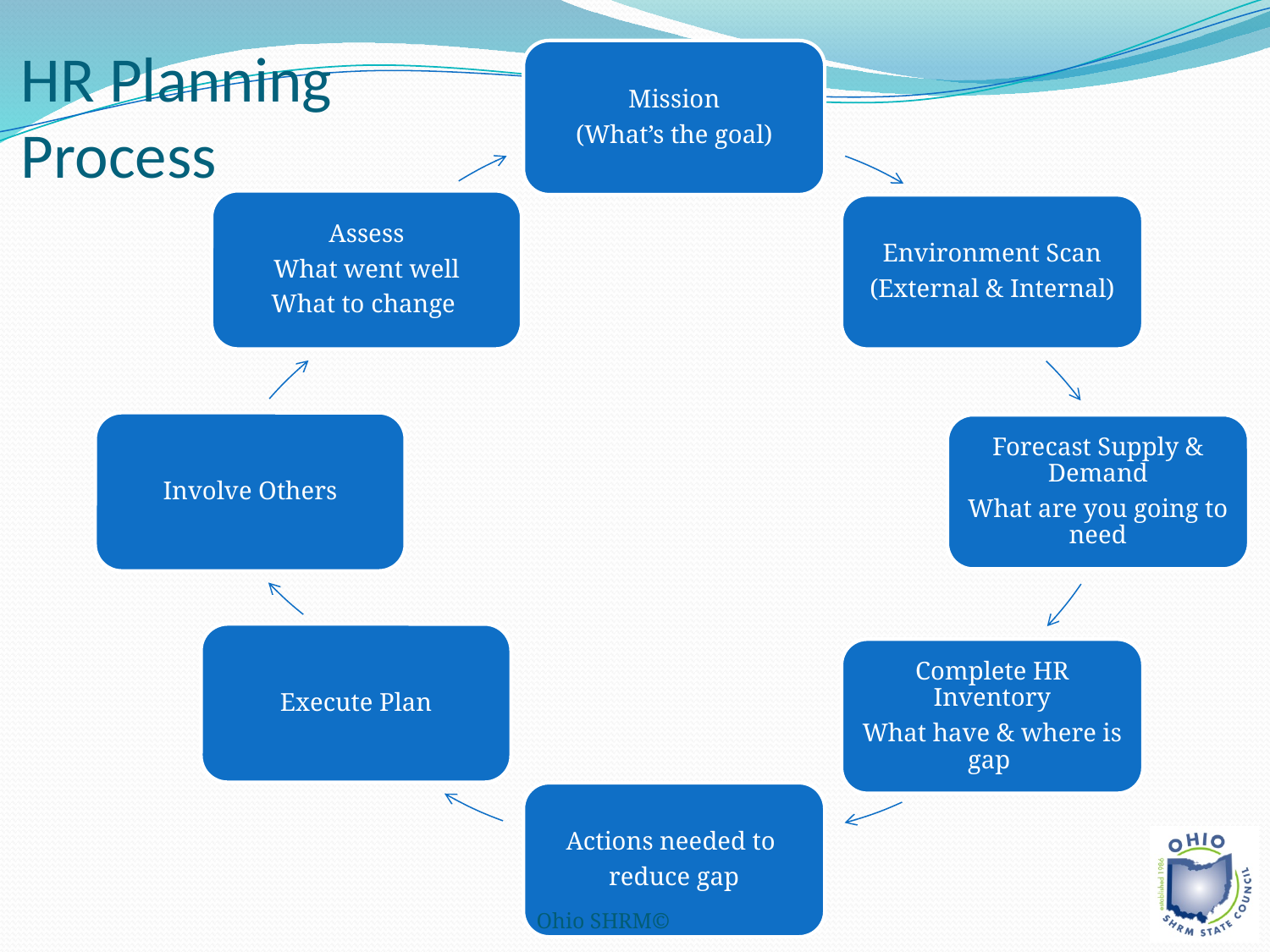

# HR Planning Process
Mission
(What’s the goal)
Environment Scan
(External & Internal)
Forecast Supply & Demand
What are you going to need
Complete HR Inventory
What have & where is gap
Actions needed to
reduce gap
Execute Plan
Involve Others
Assess
What went well
What to change
Ohio SHRM©